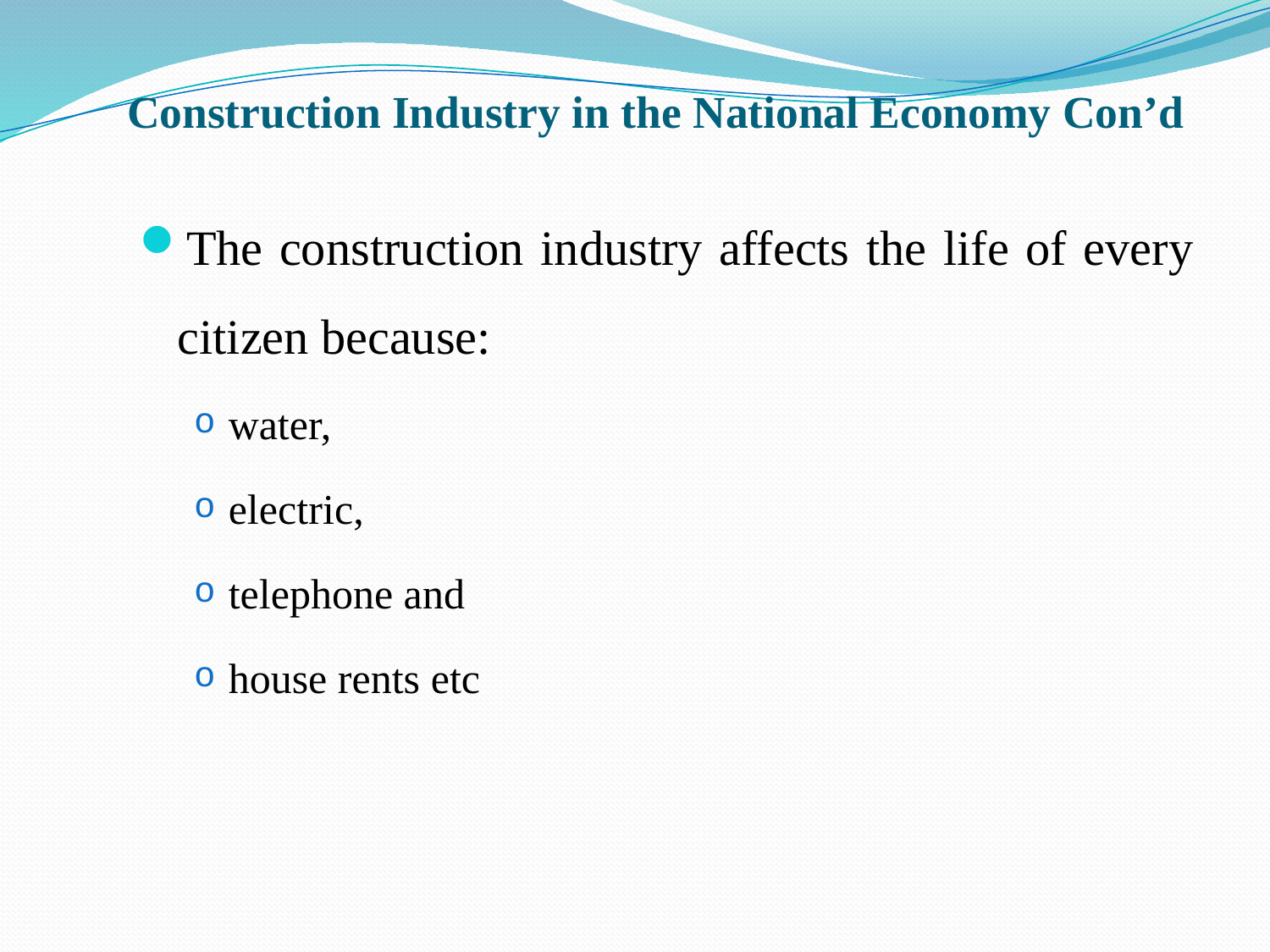

# Construction Industry in the National Economy Con’d
The construction industry affects the life of every citizen because:
water,
electric,
telephone and
house rents etc